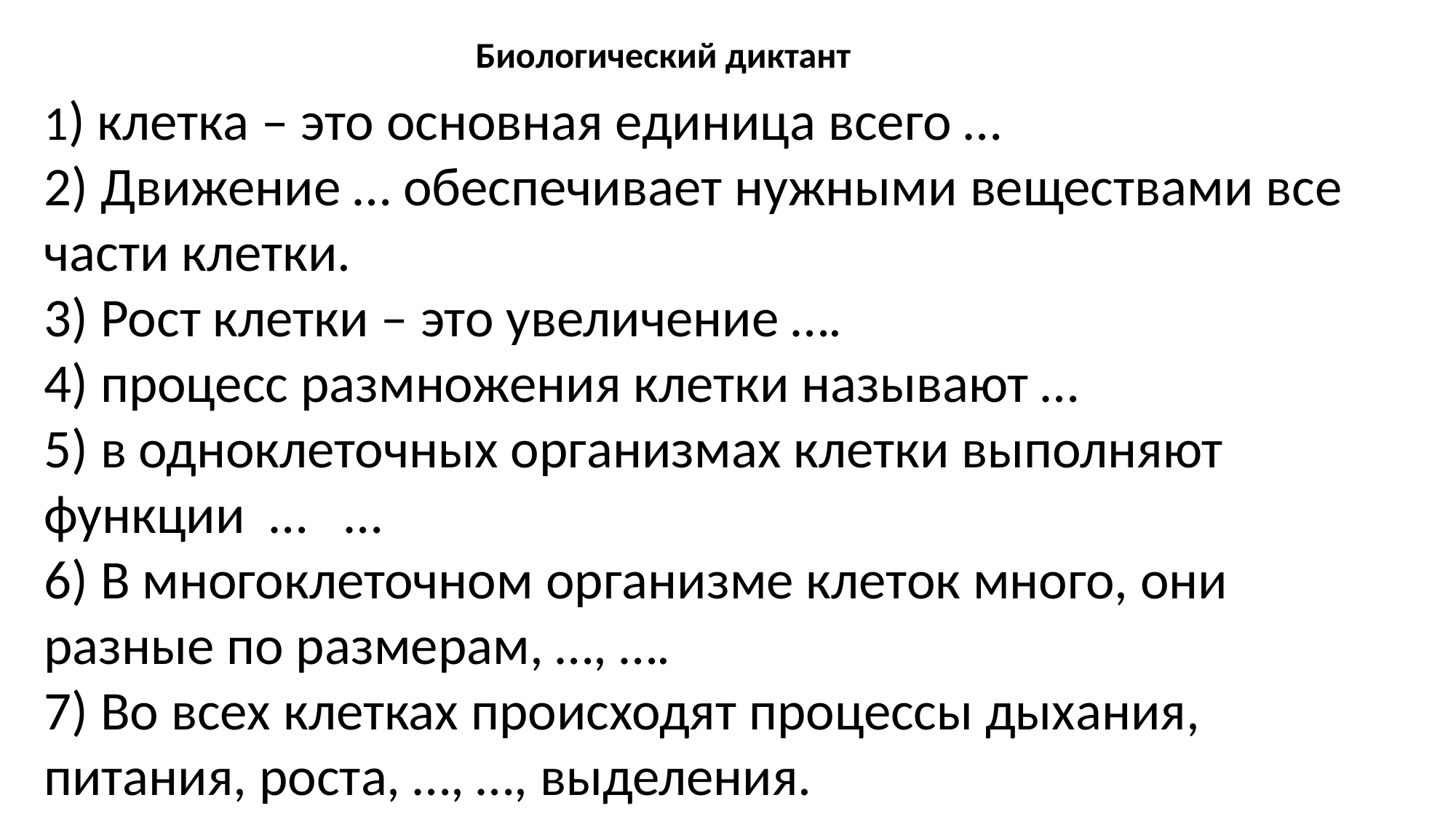

Биологический диктант
1) клетка – это основная единица всего …
2) Движение … обеспечивает нужными веществами все части клетки.
3) Рост клетки – это увеличение ….
4) процесс размножения клетки называют …
5) в одноклеточных организмах клетки выполняют функции  …   …
6) В многоклеточном организме клеток много, они разные по размерам, …, ….
7) Во всех клетках происходят процессы дыхания, питания, роста, …, …, выделения.